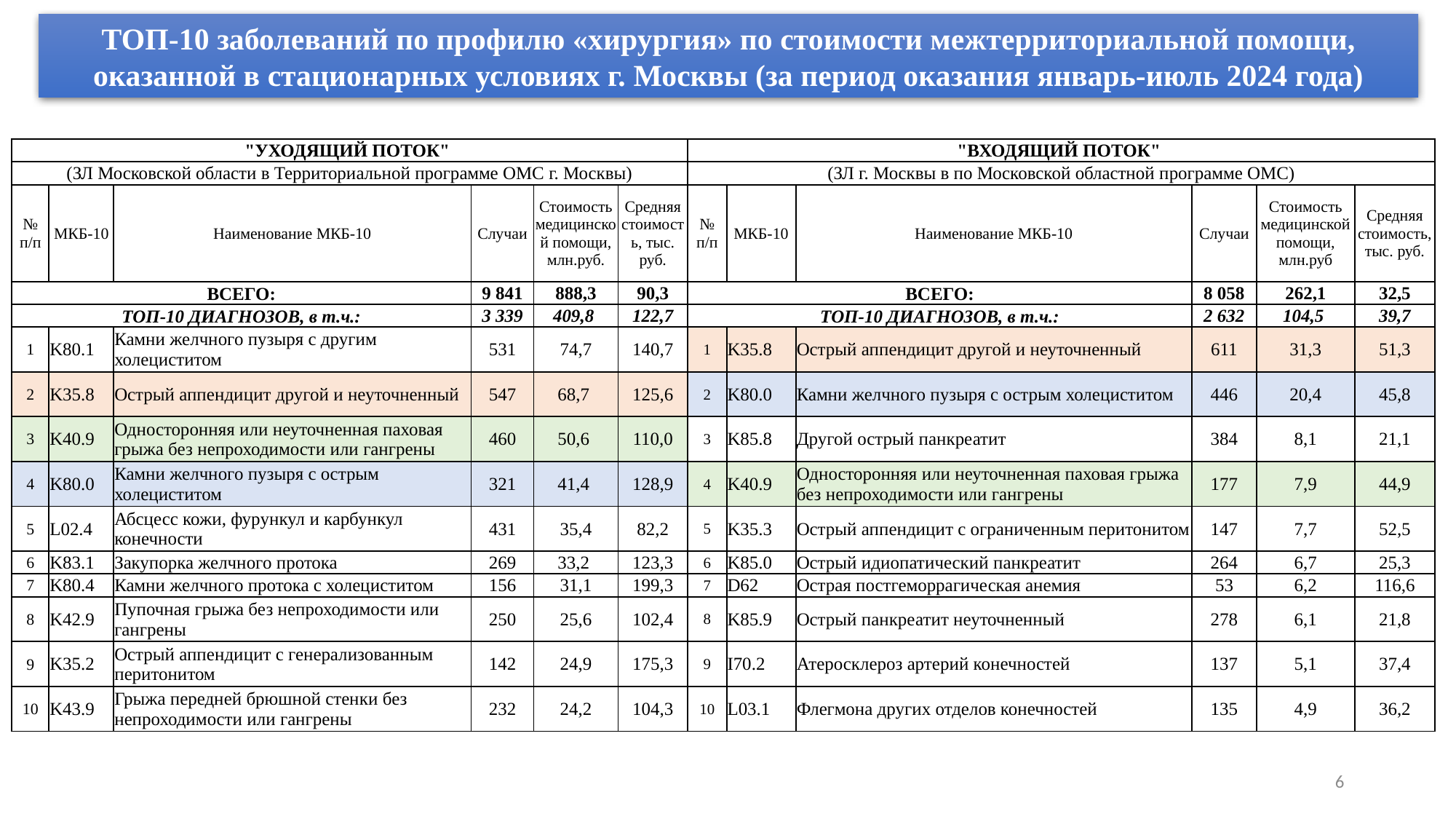

ТОП-10 заболеваний по профилю «хирургия» по стоимости межтерриториальной помощи,
 оказанной в стационарных условиях г. Москвы (за период оказания январь-июль 2024 года)
| "УХОДЯЩИЙ ПОТОК" |  |  |  |  |  | "ВХОДЯЩИЙ ПОТОК" |  |  |  |  |  |
| --- | --- | --- | --- | --- | --- | --- | --- | --- | --- | --- | --- |
| (ЗЛ Московской области в Территориальной программе ОМС г. Москвы) |  |  |  |  |  | (ЗЛ г. Москвы в по Московской областной программе ОМС) |  |  |  |  |  |
| № п/п | МКБ-10 | Наименование МКБ-10 | Случаи | Стоимость медицинской помощи, млн.руб. | Средняя стоимость, тыс. руб. | № п/п | МКБ-10 | Наименование МКБ-10 | Случаи | Стоимость медицинской помощи, млн.руб | Средняя стоимость, тыс. руб. |
| ВСЕГО: |  |  | 9 841 | 888,3 | 90,3 | ВСЕГО: |  |  | 8 058 | 262,1 | 32,5 |
| ТОП-10 ДИАГНОЗОВ, в т.ч.: |  |  | 3 339 | 409,8 | 122,7 | ТОП-10 ДИАГНОЗОВ, в т.ч.: |  |  | 2 632 | 104,5 | 39,7 |
| 1 | K80.1 | Камни желчного пузыря с другим холециститом | 531 | 74,7 | 140,7 | 1 | K35.8 | Острый аппендицит другой и неуточненный | 611 | 31,3 | 51,3 |
| 2 | K35.8 | Острый аппендицит другой и неуточненный | 547 | 68,7 | 125,6 | 2 | K80.0 | Камни желчного пузыря с острым холециститом | 446 | 20,4 | 45,8 |
| 3 | K40.9 | Односторонняя или неуточненная паховая грыжа без непроходимости или гангрены | 460 | 50,6 | 110,0 | 3 | K85.8 | Другой острый панкреатит | 384 | 8,1 | 21,1 |
| 4 | K80.0 | Камни желчного пузыря с острым холециститом | 321 | 41,4 | 128,9 | 4 | K40.9 | Односторонняя или неуточненная паховая грыжа без непроходимости или гангрены | 177 | 7,9 | 44,9 |
| 5 | L02.4 | Абсцесс кожи, фурункул и карбункул конечности | 431 | 35,4 | 82,2 | 5 | K35.3 | Острый аппендицит с ограниченным перитонитом | 147 | 7,7 | 52,5 |
| 6 | K83.1 | Закупорка желчного протока | 269 | 33,2 | 123,3 | 6 | K85.0 | Острый идиопатический панкреатит | 264 | 6,7 | 25,3 |
| 7 | K80.4 | Камни желчного протока с холециститом | 156 | 31,1 | 199,3 | 7 | D62 | Острая постгеморрагическая анемия | 53 | 6,2 | 116,6 |
| 8 | K42.9 | Пупочная грыжа без непроходимости или гангрены | 250 | 25,6 | 102,4 | 8 | K85.9 | Острый панкреатит неуточненный | 278 | 6,1 | 21,8 |
| 9 | K35.2 | Острый аппендицит с генерализованным перитонитом | 142 | 24,9 | 175,3 | 9 | I70.2 | Атеросклероз артерий конечностей | 137 | 5,1 | 37,4 |
| 10 | K43.9 | Грыжа передней брюшной стенки без непроходимости или гангрены | 232 | 24,2 | 104,3 | 10 | L03.1 | Флегмона других отделов конечностей | 135 | 4,9 | 36,2 |
6